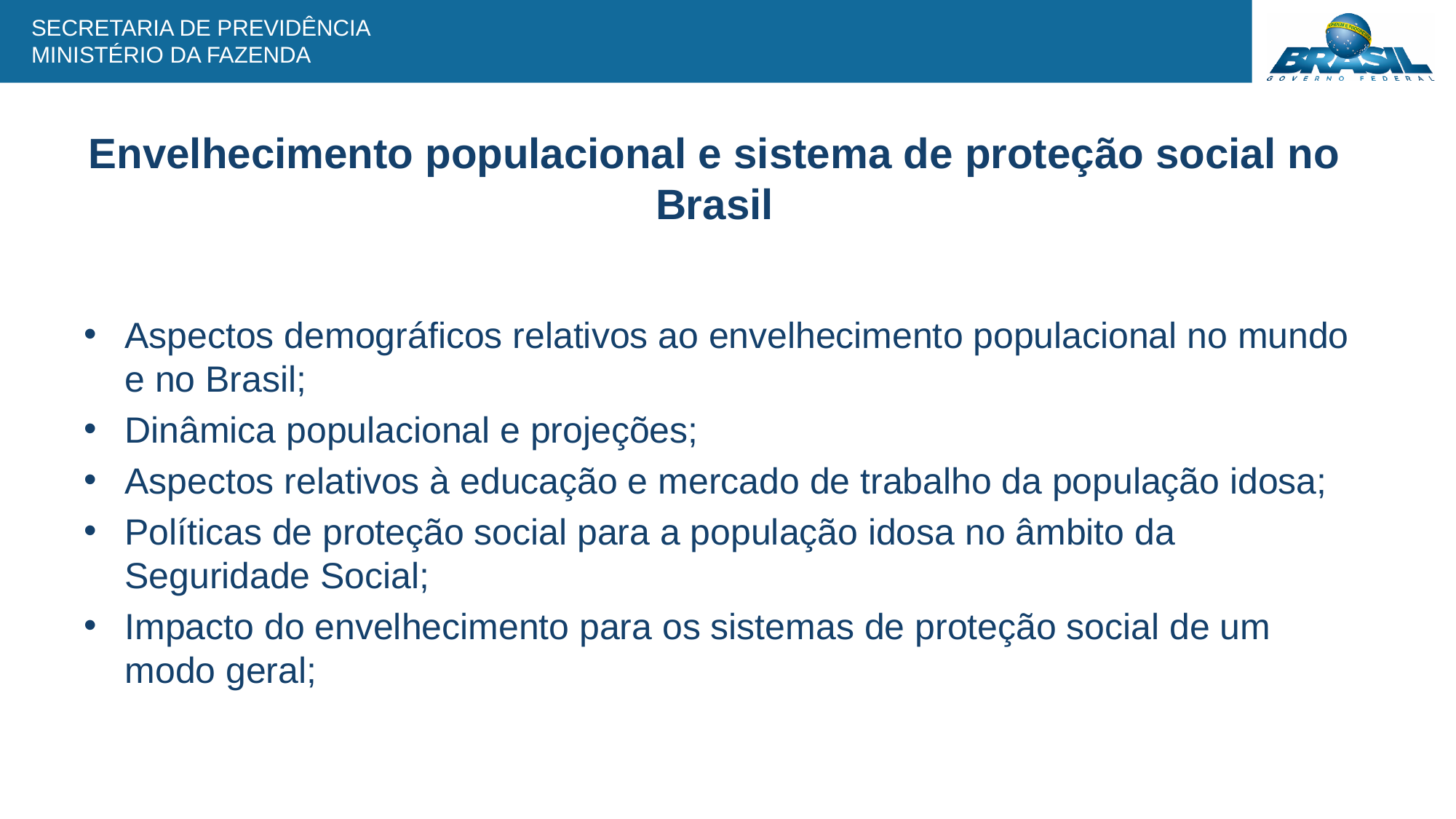

# Envelhecimento populacional e sistema de proteção social no Brasil
Aspectos demográficos relativos ao envelhecimento populacional no mundo e no Brasil;
Dinâmica populacional e projeções;
Aspectos relativos à educação e mercado de trabalho da população idosa;
Políticas de proteção social para a população idosa no âmbito da Seguridade Social;
Impacto do envelhecimento para os sistemas de proteção social de um modo geral;